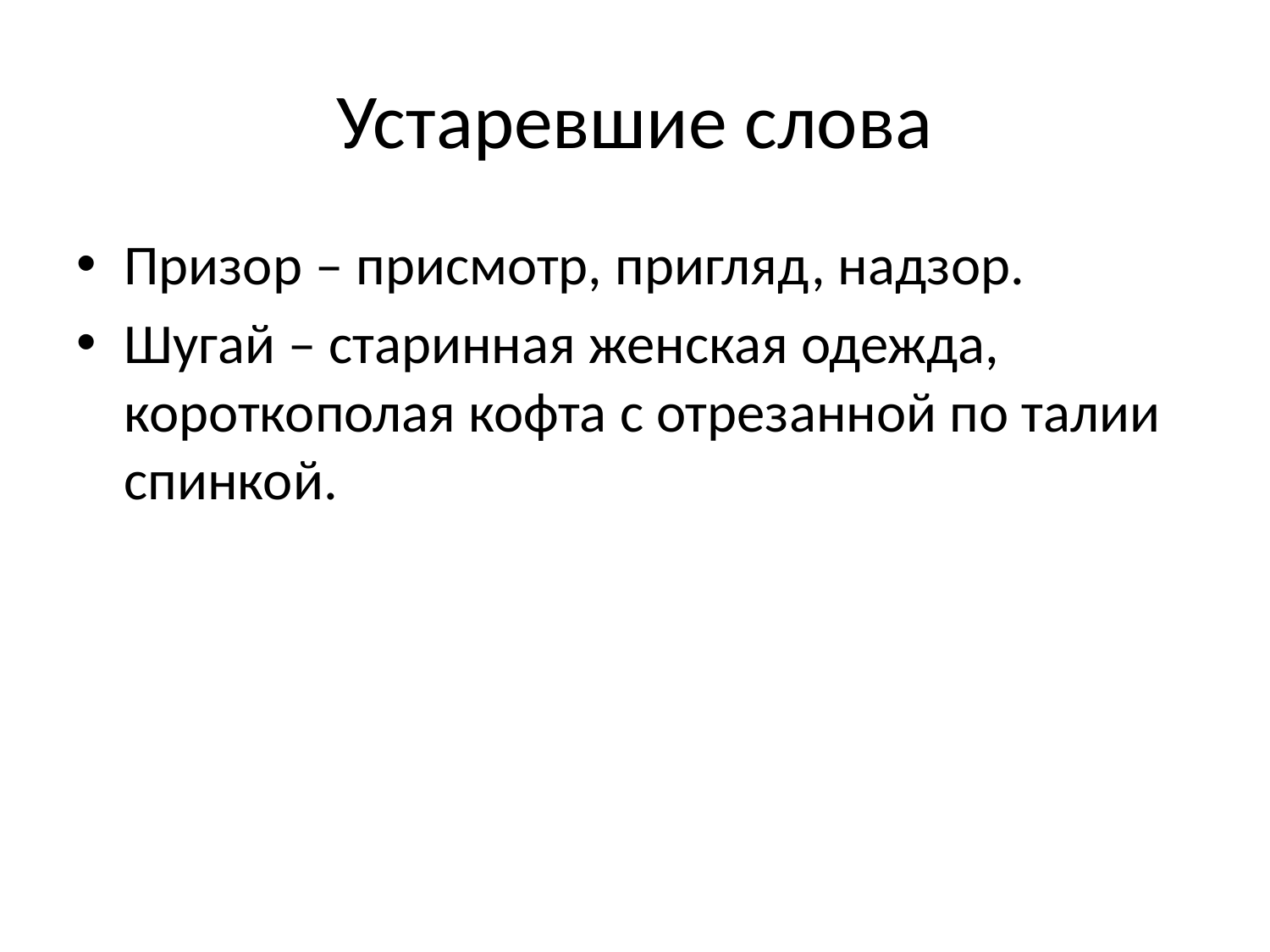

# Устаревшие слова
Призор – присмотр, пригляд, надзор.
Шугай – старинная женская одежда, короткополая кофта с отрезанной по талии спинкой.